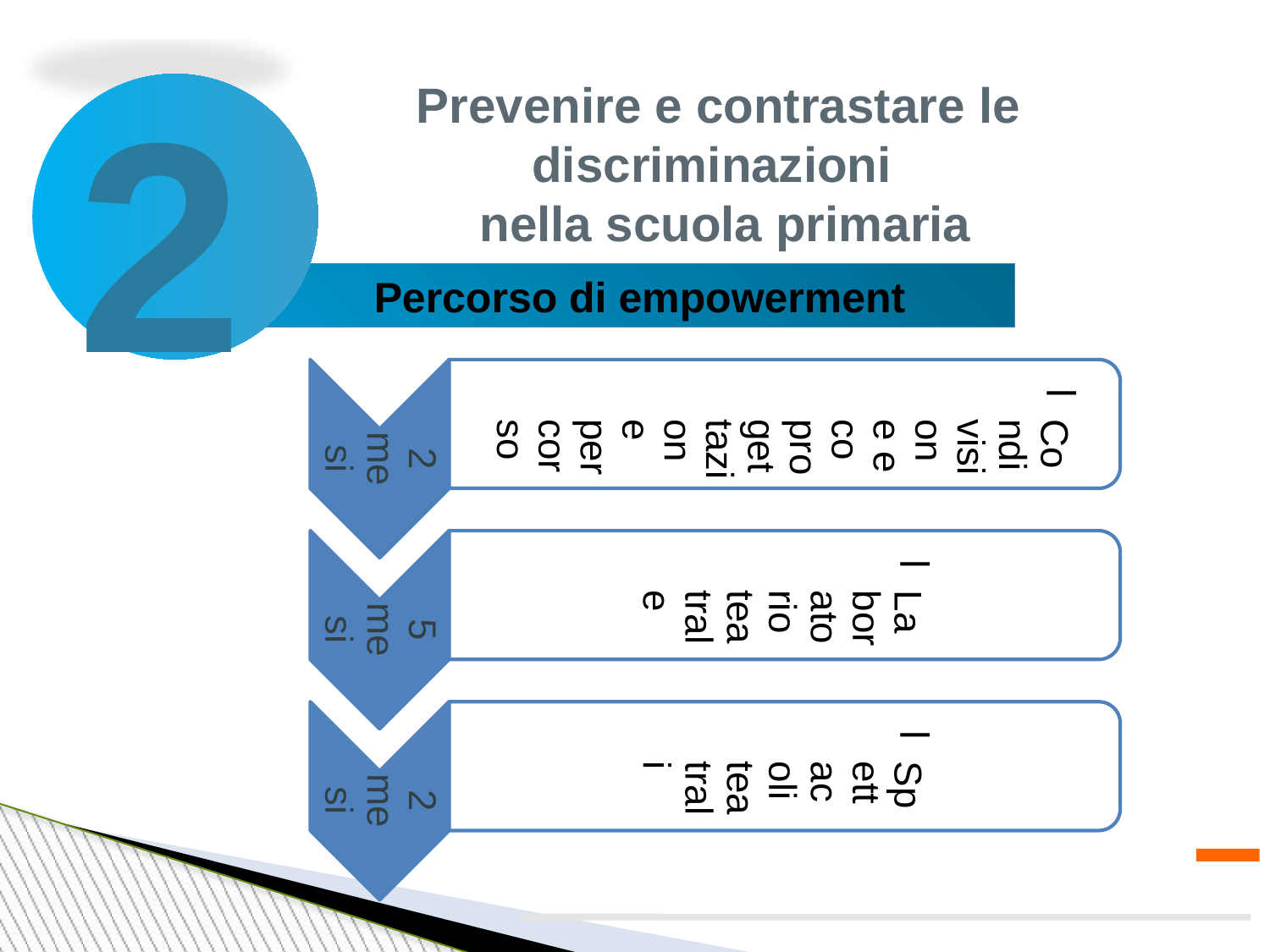

2
Prevenire e contrastare le discriminazioni
 nella scuola primaria

Condivisione e coprogettazione percorso

Laboratorio teatrale
Percorso di empowerment
2 mesi
Spettacoli teatrali
5 mesi
2 mesi